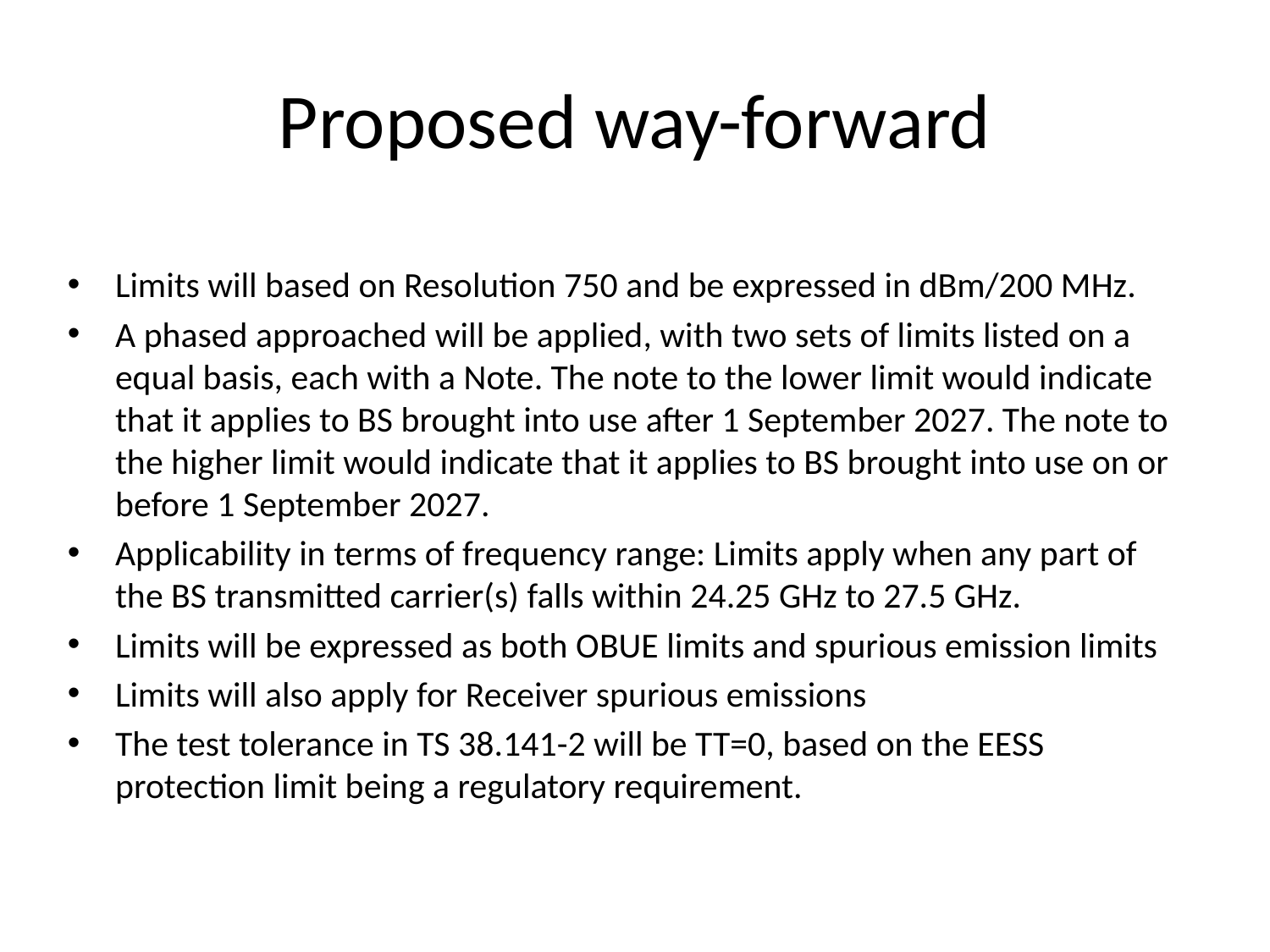

# Proposed way-forward

Limits will based on Resolution 750 and be expressed in dBm/200 MHz.
A phased approached will be applied, with two sets of limits listed on a equal basis, each with a Note. The note to the lower limit would indicate that it applies to BS brought into use after 1 September 2027. The note to the higher limit would indicate that it applies to BS brought into use on or before 1 September 2027.
Applicability in terms of frequency range: Limits apply when any part of the BS transmitted carrier(s) falls within 24.25 GHz to 27.5 GHz.
Limits will be expressed as both OBUE limits and spurious emission limits
Limits will also apply for Receiver spurious emissions
The test tolerance in TS 38.141-2 will be TT=0, based on the EESS protection limit being a regulatory requirement.